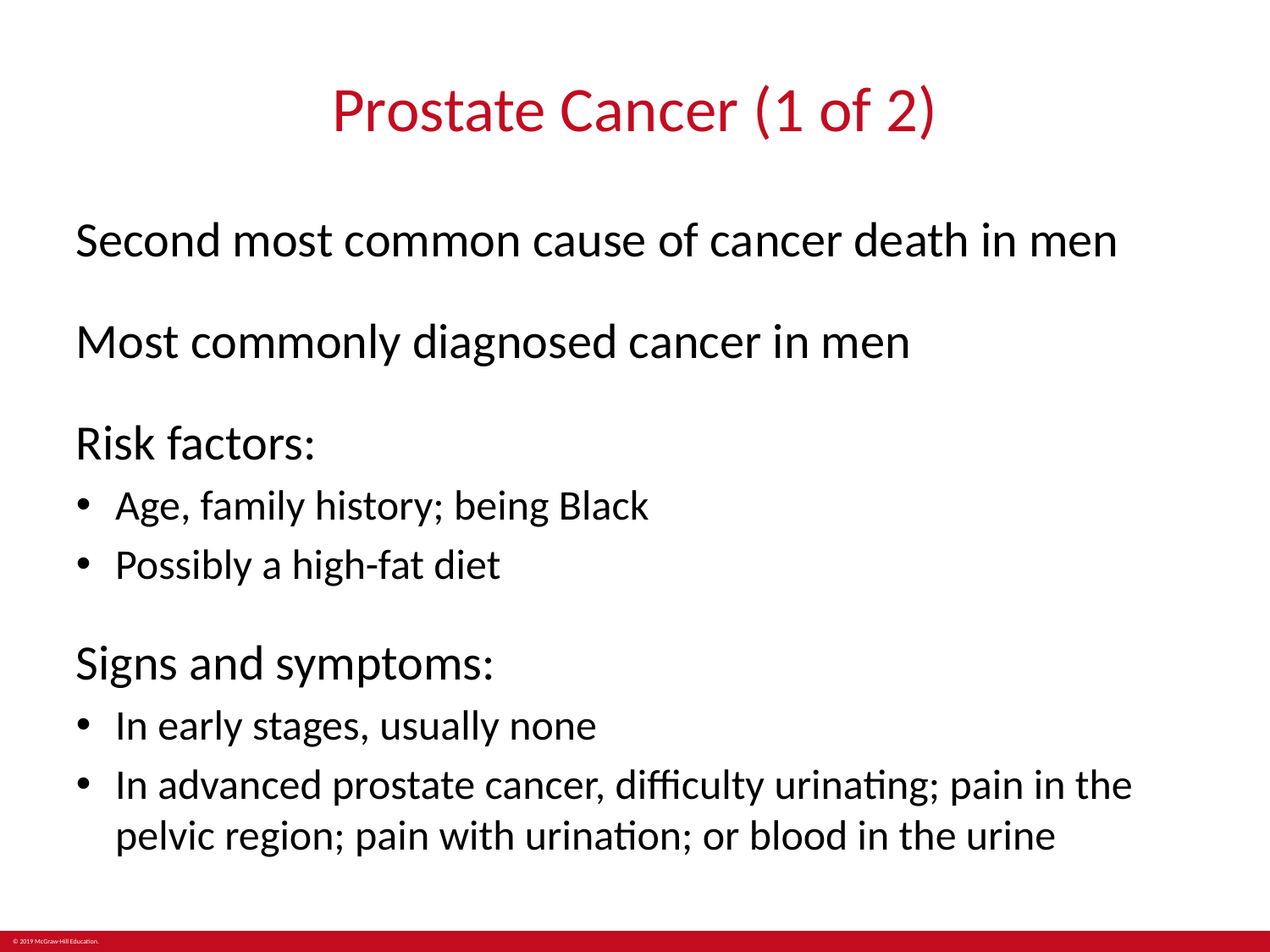

# Prostate Cancer (1 of 2)
Second most common cause of cancer death in men
Most commonly diagnosed cancer in men
Risk factors:
Age, family history; being Black
Possibly a high-fat diet
Signs and symptoms:
In early stages, usually none
In advanced prostate cancer, difficulty urinating; pain in the pelvic region; pain with urination; or blood in the urine